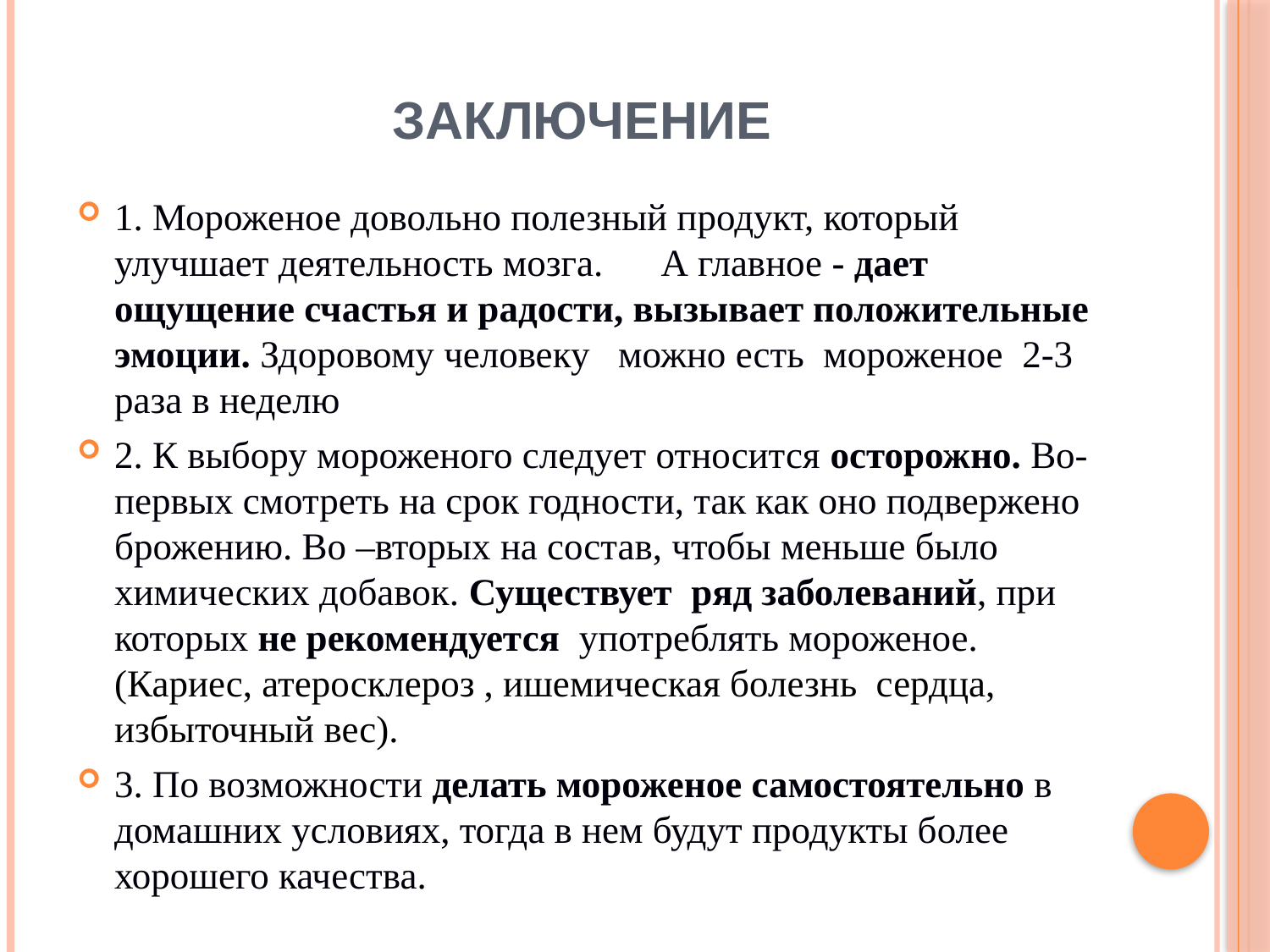

# заключение
1. Мороженое довольно полезный продукт, который улучшает деятельность мозга.      А главное - дает ощущение счастья и радости, вызывает положительные эмоции. Здоровому человеку   можно есть  мороженое  2-3 раза в неделю
2. К выбору мороженого следует относится осторожно. Во- первых смотреть на срок годности, так как оно подвержено брожению. Во –вторых на состав, чтобы меньше было химических добавок. Существует  ряд заболеваний, при  которых не рекомендуется  употреблять мороженое.  (Кариес, атеросклероз , ишемическая болезнь  сердца,   избыточный вес).
3. По возможности делать мороженое самостоятельно в домашних условиях, тогда в нем будут продукты более хорошего качества.